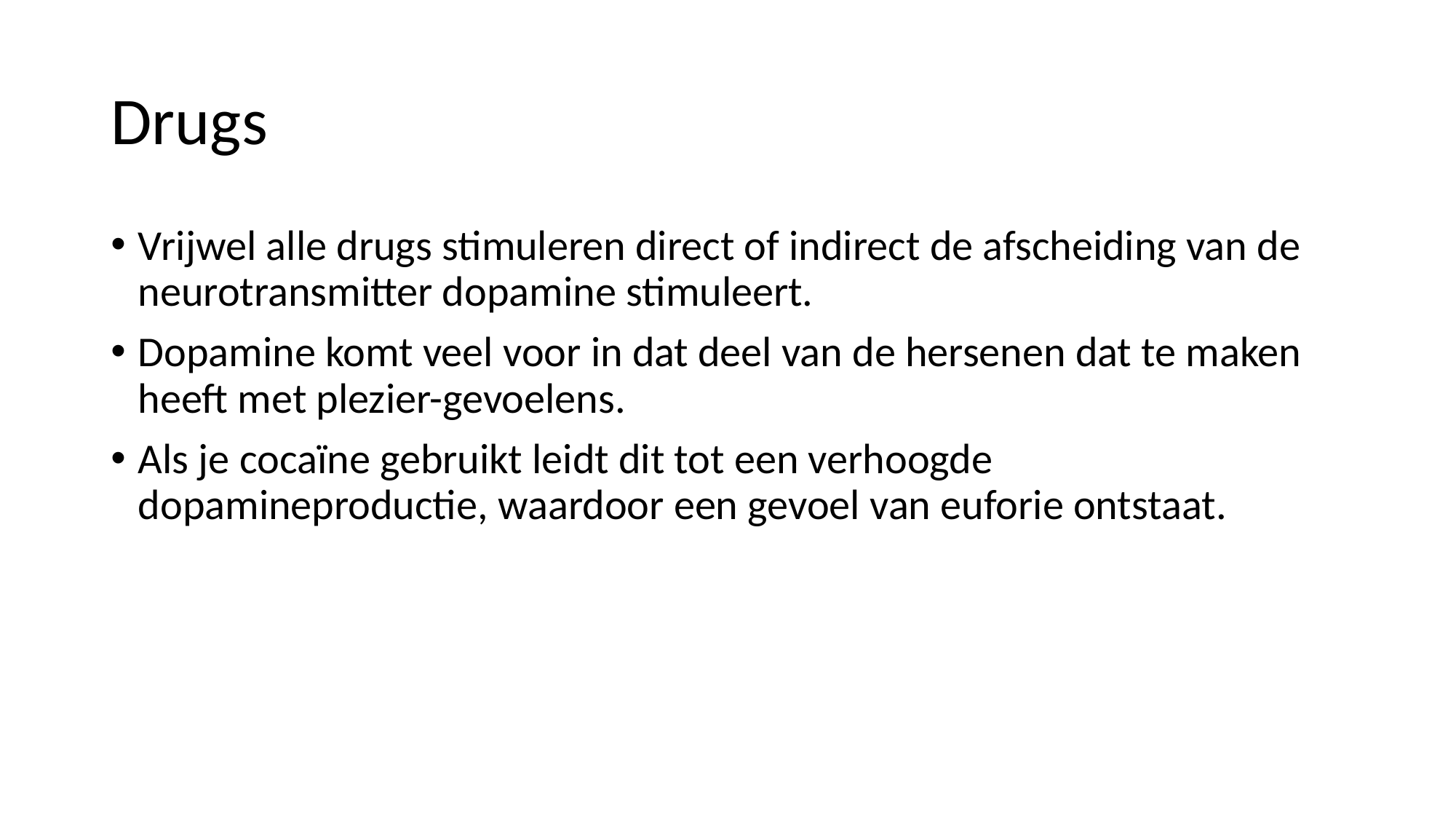

# Drugs
Vrijwel alle drugs stimuleren direct of indirect de afscheiding van de neurotransmitter dopamine stimuleert.
Dopamine komt veel voor in dat deel van de hersenen dat te maken heeft met plezier-gevoelens.
Als je cocaïne gebruikt leidt dit tot een verhoogde dopamineproductie, waardoor een gevoel van euforie ontstaat.